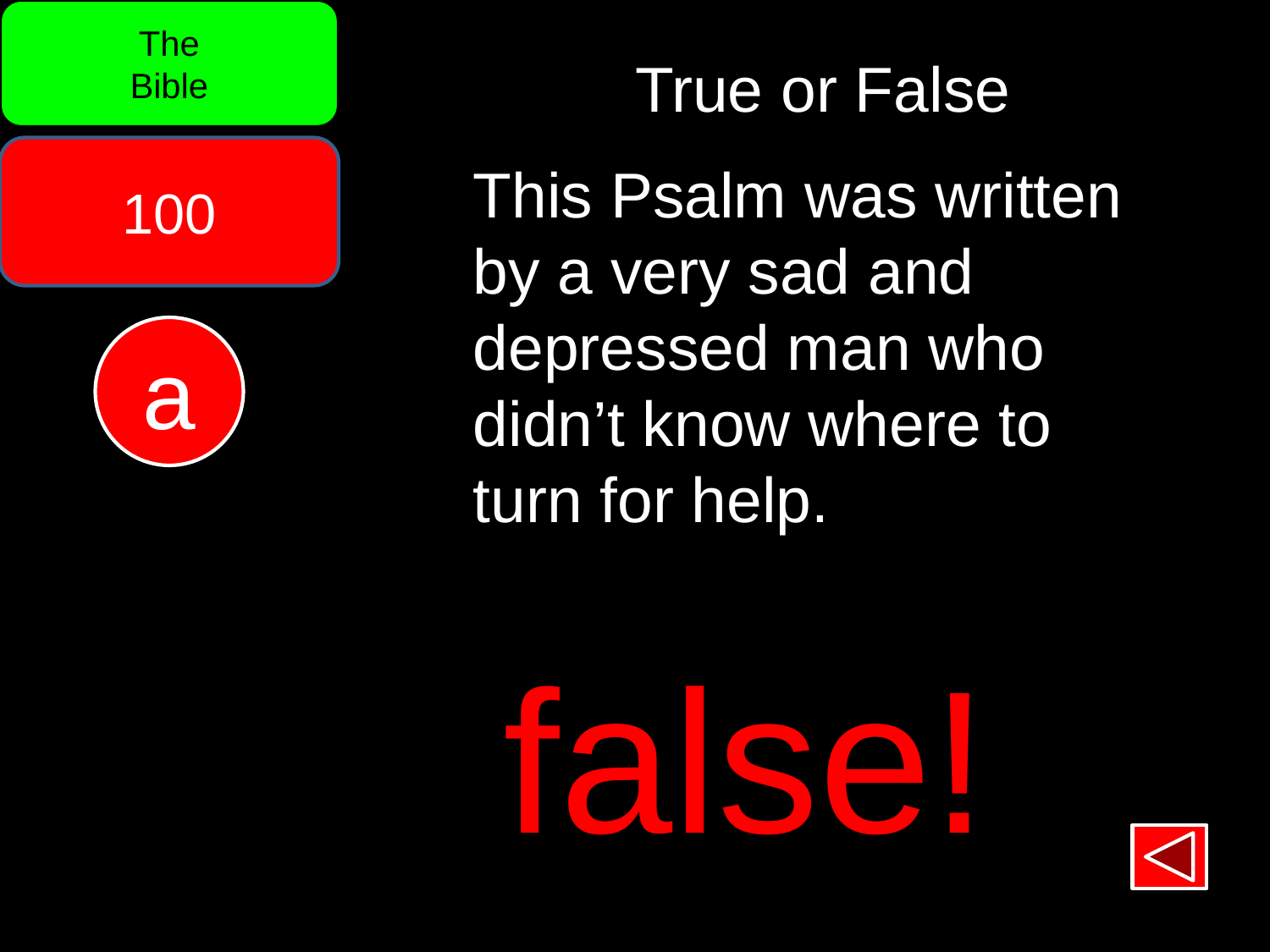

The
Bible
True or False
100
This Psalm was written
by a very sad and
depressed man who
didn’t know where to
turn for help.
a
false!